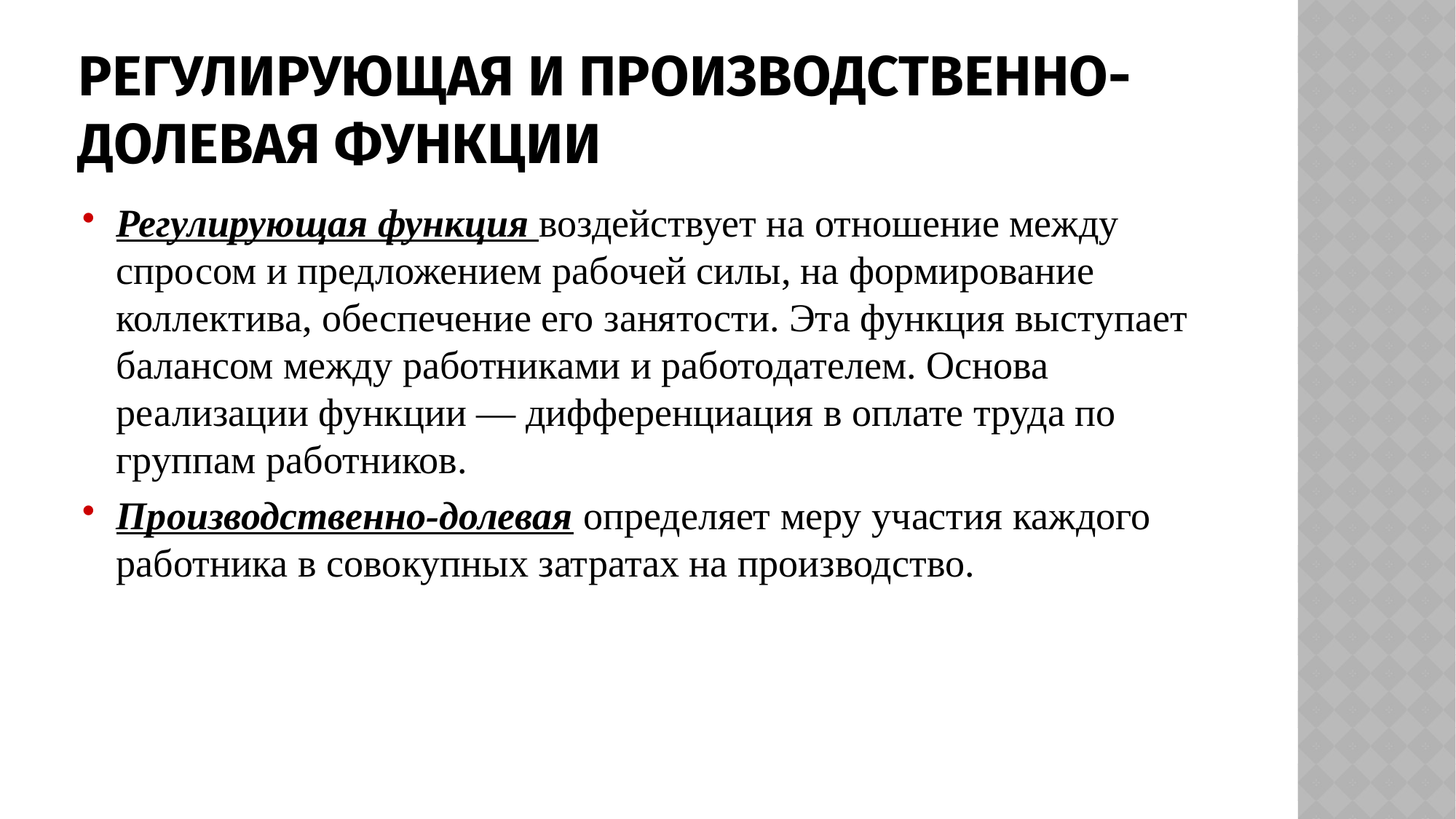

# РЕГУЛИРУЮЩая и производственно-долевая ФУНКЦИИ
Регулирующая функция воздействует на отношение между спросом и предложением рабочей силы, на формирование коллектива, обеспечение его занятости. Эта функция выступает балансом между работниками и работодателем. Основа реализации функции — дифференциация в оплате труда по группам работников.
Производственно-долевая определяет меру участия каждого работника в совокупных затратах на производство.